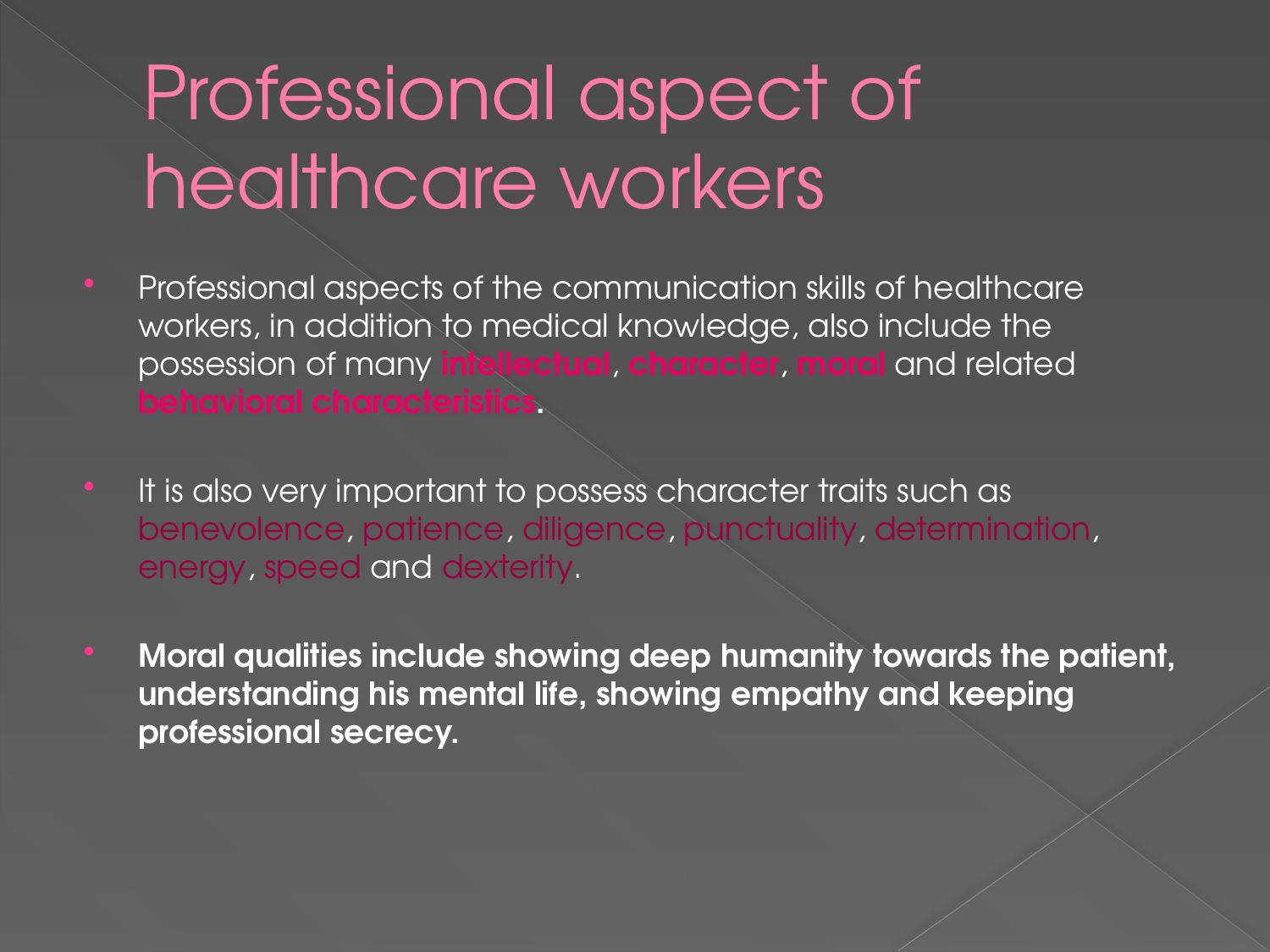

# Professional aspect of healthcare workers
Professional aspects of the communication skills of healthcare workers, in addition to medical knowledge, also include the possession of many intellectual, character, moral and related behavioral characteristics.

It is also very important to possess character traits such as benevolence, patience, diligence, punctuality, determination, energy, speed and dexterity.

Moral qualities include showing deep humanity towards the patient, understanding his mental life, showing empathy and keeping professional secrecy.